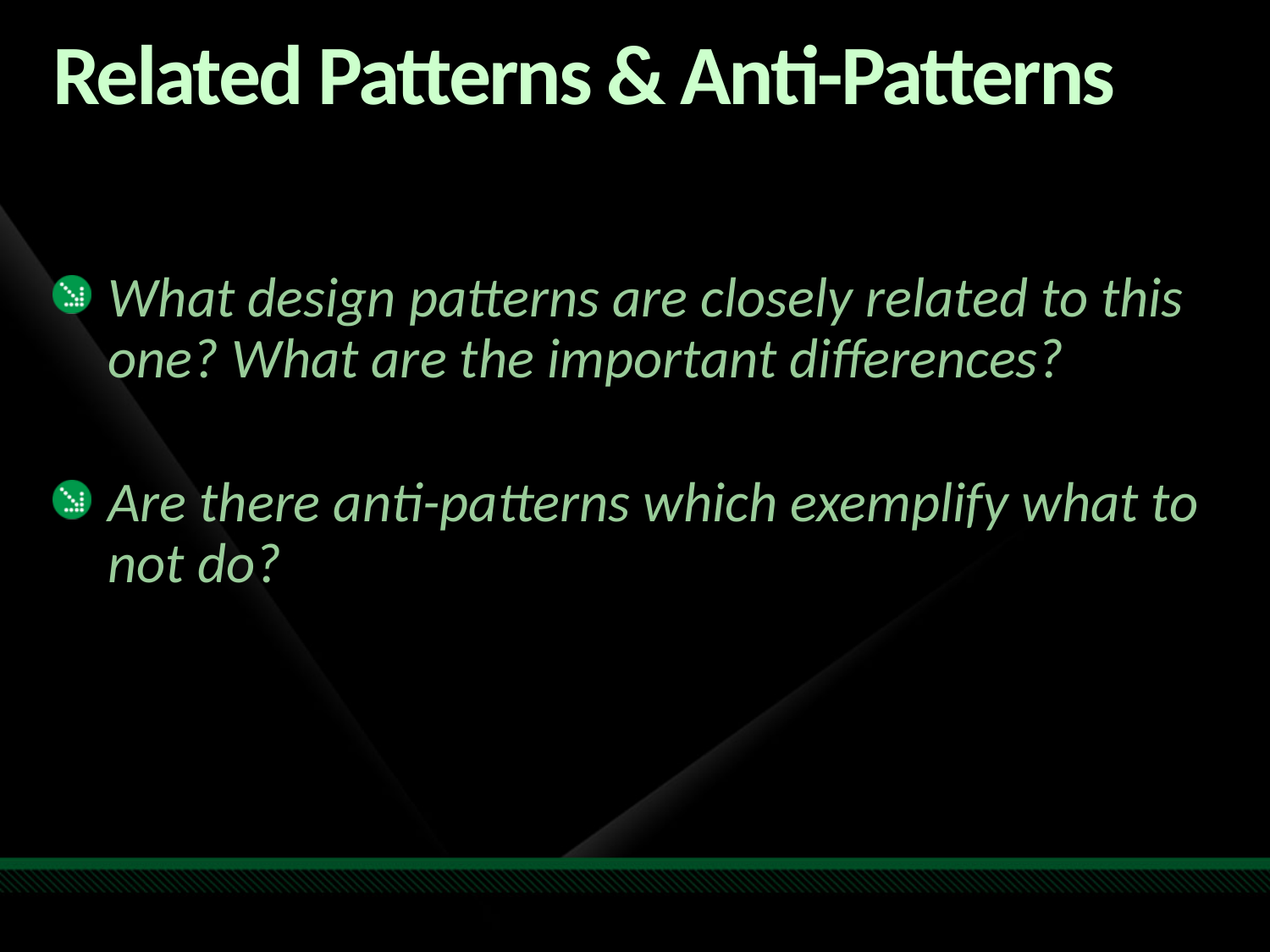

# Related Patterns & Anti-Patterns
What design patterns are closely related to this one? What are the important differences?

Are there anti-patterns which exemplify what to not do?